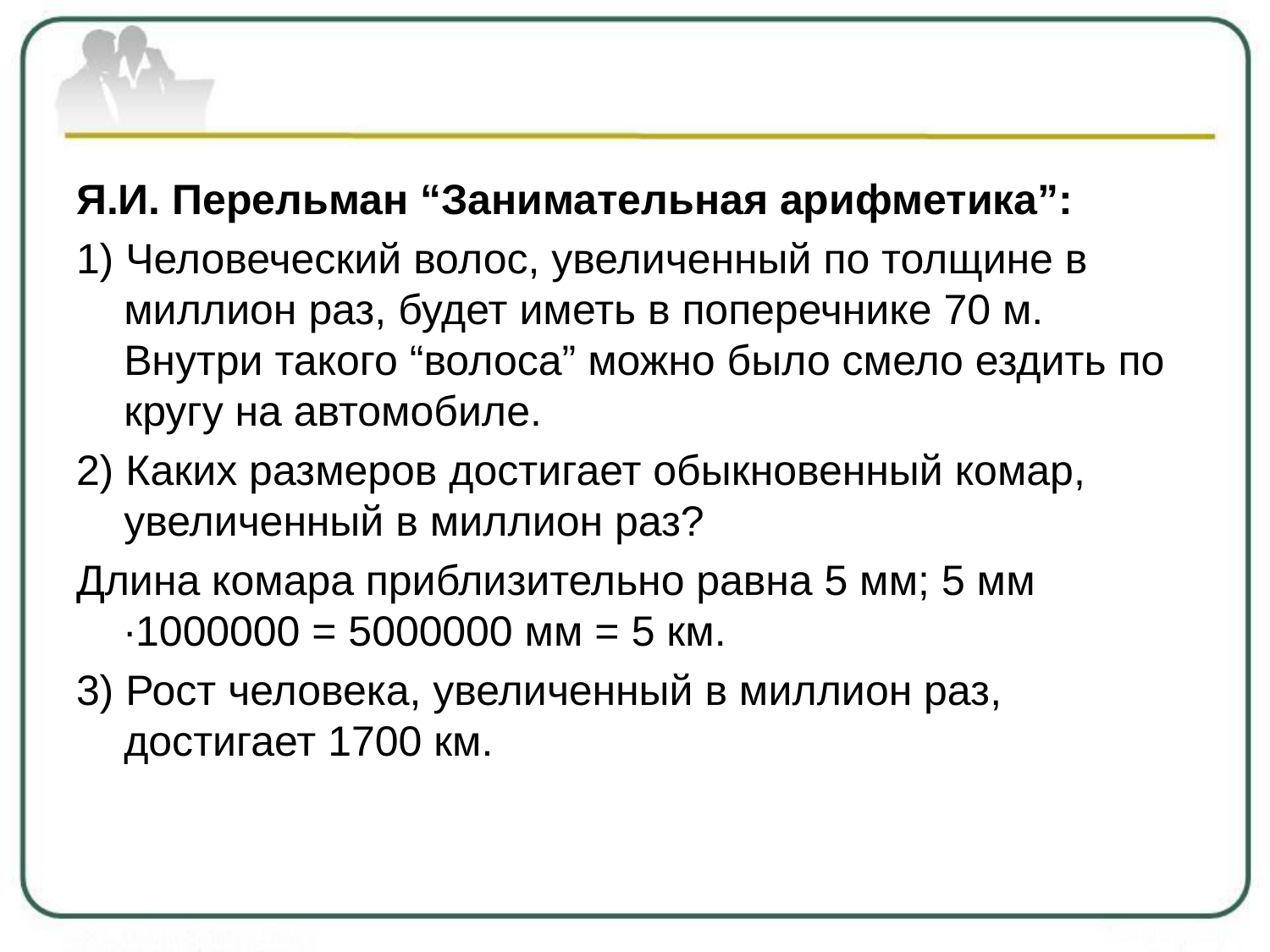

#
Я.И. Перельман “Занимательная арифметика”:
1) Человеческий волос, увеличенный по толщине в миллион раз, будет иметь в поперечнике 70 м. Внутри такого “волоса” можно было смело ездить по кругу на автомобиле.
2) Каких размеров достигает обыкновенный комар, увеличенный в миллион раз?
Длина комара приблизительно равна 5 мм; 5 мм ∙1000000 = 5000000 мм = 5 км.
3) Рост человека, увеличенный в миллион раз, достигает 1700 км.